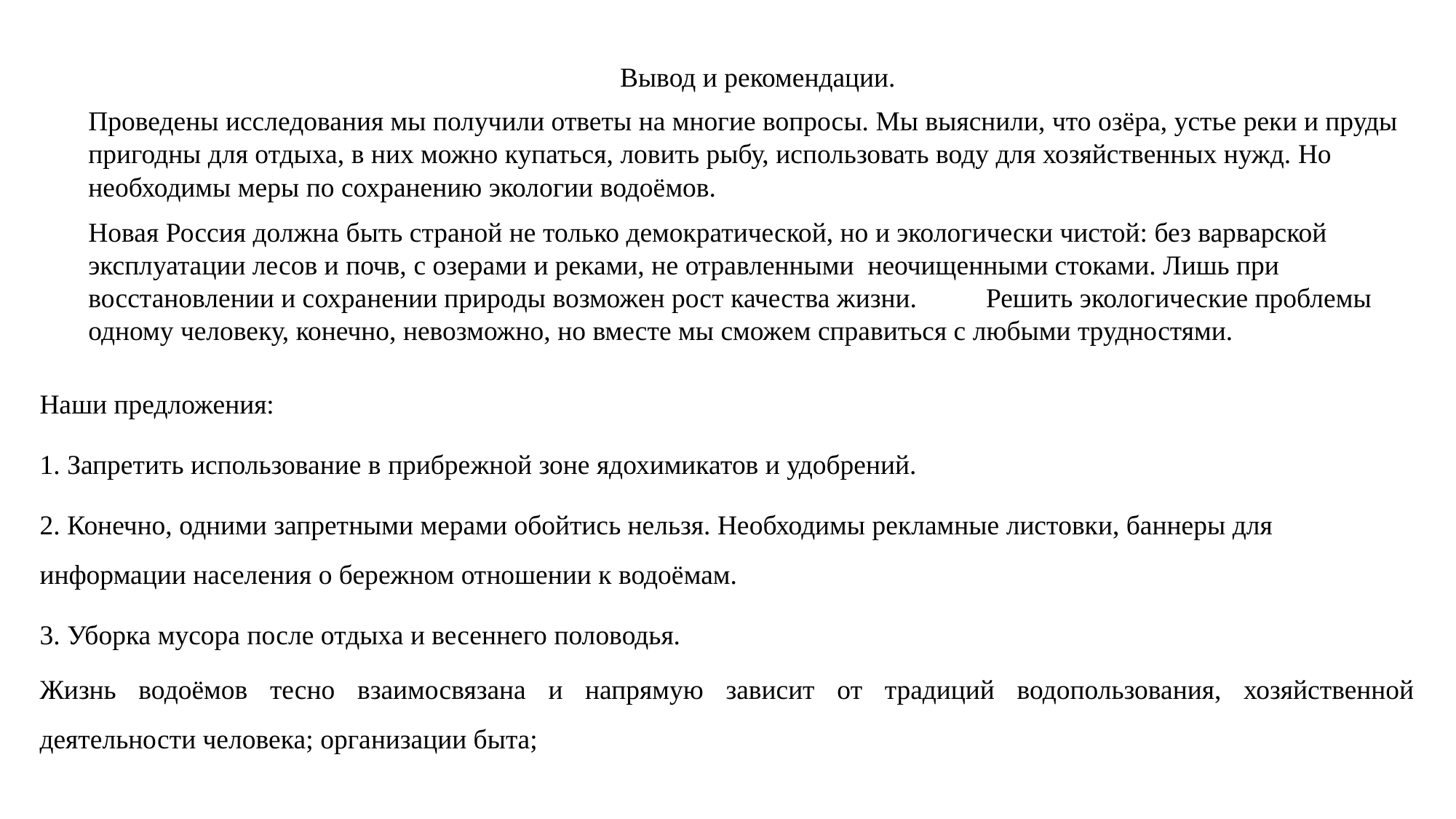

Вывод и рекомендации.
Проведены исследования мы получили ответы на многие вопросы. Мы выяснили, что озёра, устье реки и пруды пригодны для отдыха, в них можно купаться, ловить рыбу, использовать воду для хозяйственных нужд. Но необходимы меры по сохранению экологии водоёмов.
Новая Россия должна быть страной не только демократической, но и экологически чистой: без варварской эксплуатации лесов и почв, с озерами и реками, не отравленными  неочищенными стоками. Лишь при восстановлении и сохранении природы возможен рост качества жизни.          Решить экологические проблемы одному человеку, конечно, невозможно, но вместе мы сможем справиться с любыми трудностями.
Наши предложения:
1. Запретить использование в прибрежной зоне ядохимикатов и удобрений.
2. Конечно, одними запретными мерами обойтись нельзя. Необходимы рекламные листовки, баннеры для информации населения о бережном отношении к водоёмам.
3. Уборка мусора после отдыха и весеннего половодья.
Жизнь водоёмов тесно взаимосвязана и напрямую зависит от традиций водопользования, хозяйственной деятельности человека; организации быта;